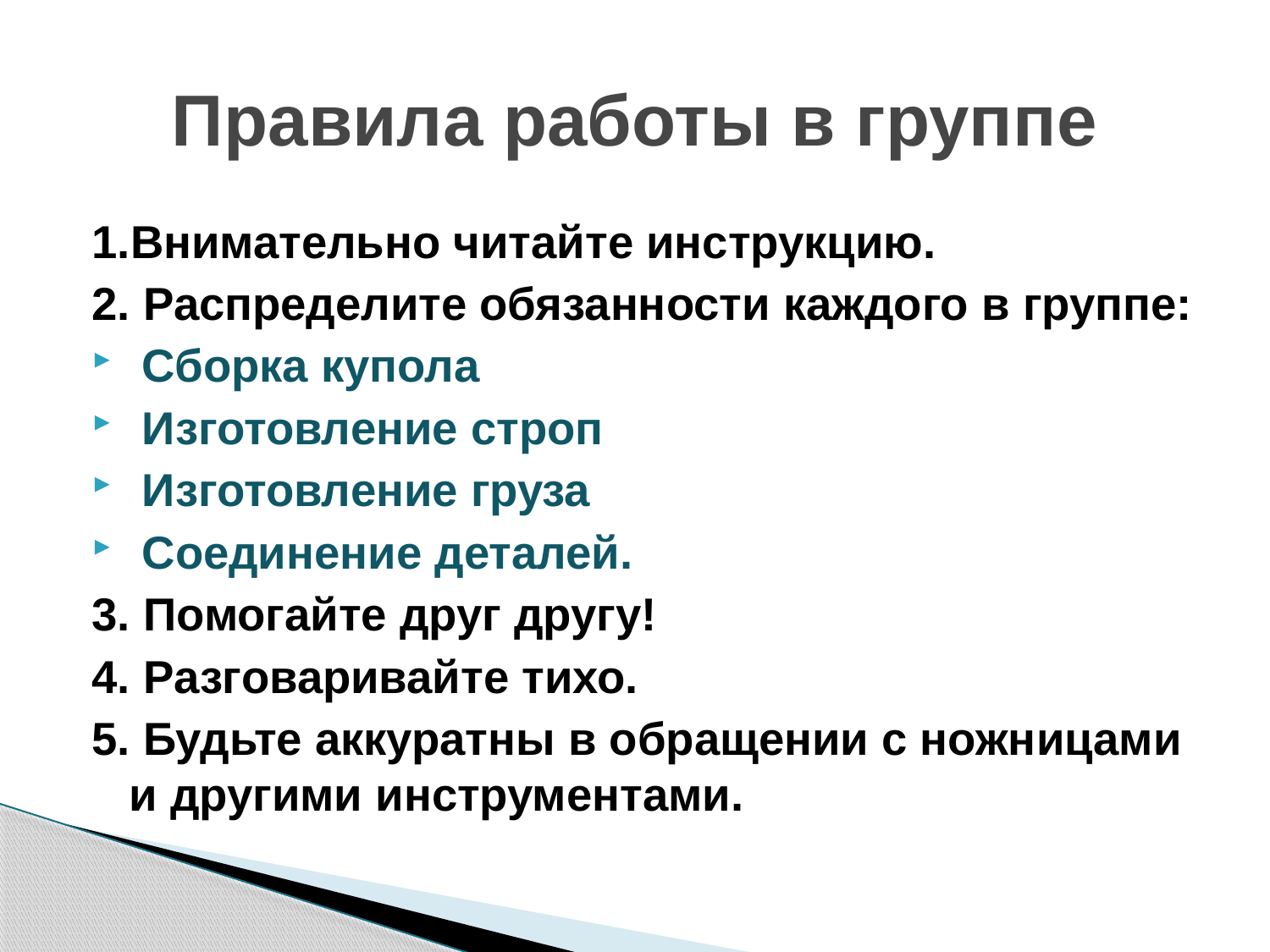

# Правила работы в группе
1.Внимательно читайте инструкцию.
2. Распределите обязанности каждого в группе:
 Сборка купола
 Изготовление строп
 Изготовление груза
 Соединение деталей.
3. Помогайте друг другу!
4. Разговаривайте тихо.
5. Будьте аккуратны в обращении с ножницами и другими инструментами.